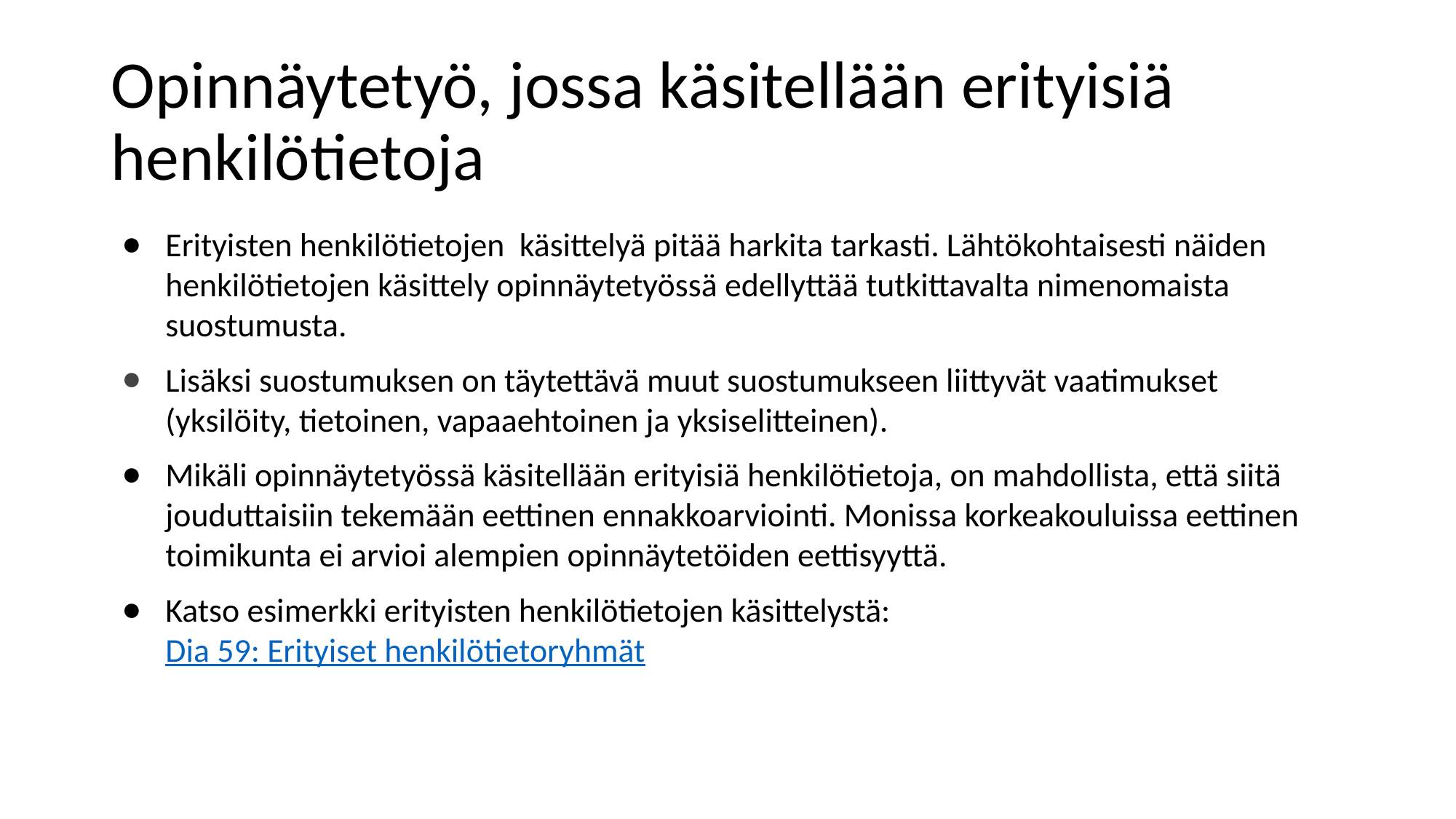

# Opinnäytetyö, jossa käsitellään erityisiä henkilötietoja
Erityisten henkilötietojen  käsittelyä pitää harkita tarkasti. Lähtökohtaisesti näiden henkilötietojen käsittely opinnäytetyössä edellyttää tutkittavalta nimenomaista suostumusta.
Lisäksi suostumuksen on täytettävä muut suostumukseen liittyvät vaatimukset (yksilöity, tietoinen, vapaaehtoinen ja yksiselitteinen).
Mikäli opinnäytetyössä käsitellään erityisiä henkilötietoja, on mahdollista, että siitä jouduttaisiin tekemään eettinen ennakkoarviointi. Monissa korkeakouluissa eettinen toimikunta ei arvioi alempien opinnäytetöiden eettisyyttä.
Katso esimerkki erityisten henkilötietojen käsittelystä: Dia 59: Erityiset henkilötietoryhmät